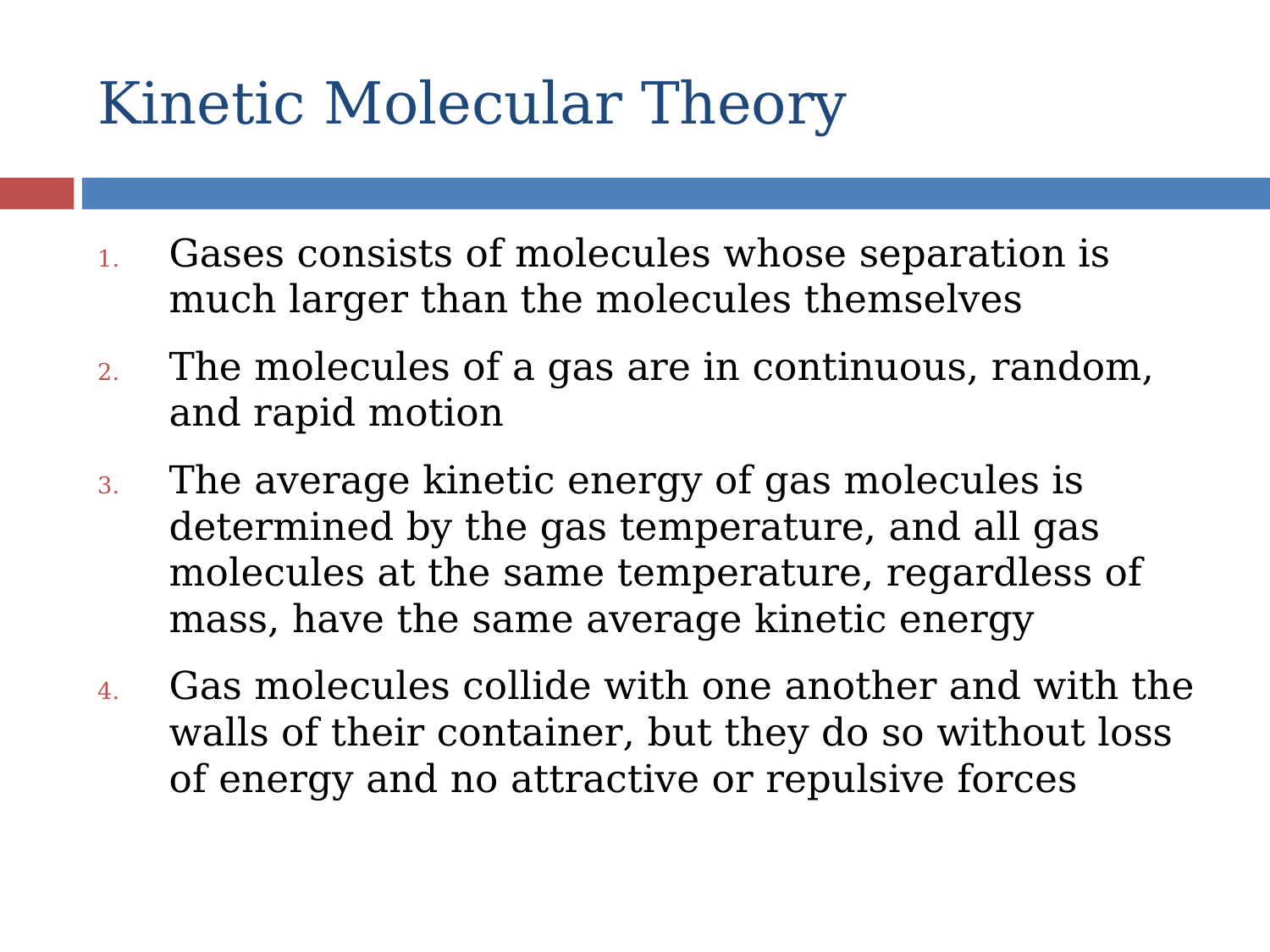

# Kinetic Molecular Theory
Gases consists of molecules whose separation is much larger than the molecules themselves
The molecules of a gas are in continuous, random, and rapid motion
The average kinetic energy of gas molecules is determined by the gas temperature, and all gas molecules at the same temperature, regardless of mass, have the same average kinetic energy
Gas molecules collide with one another and with the walls of their container, but they do so without loss of energy and no attractive or repulsive forces